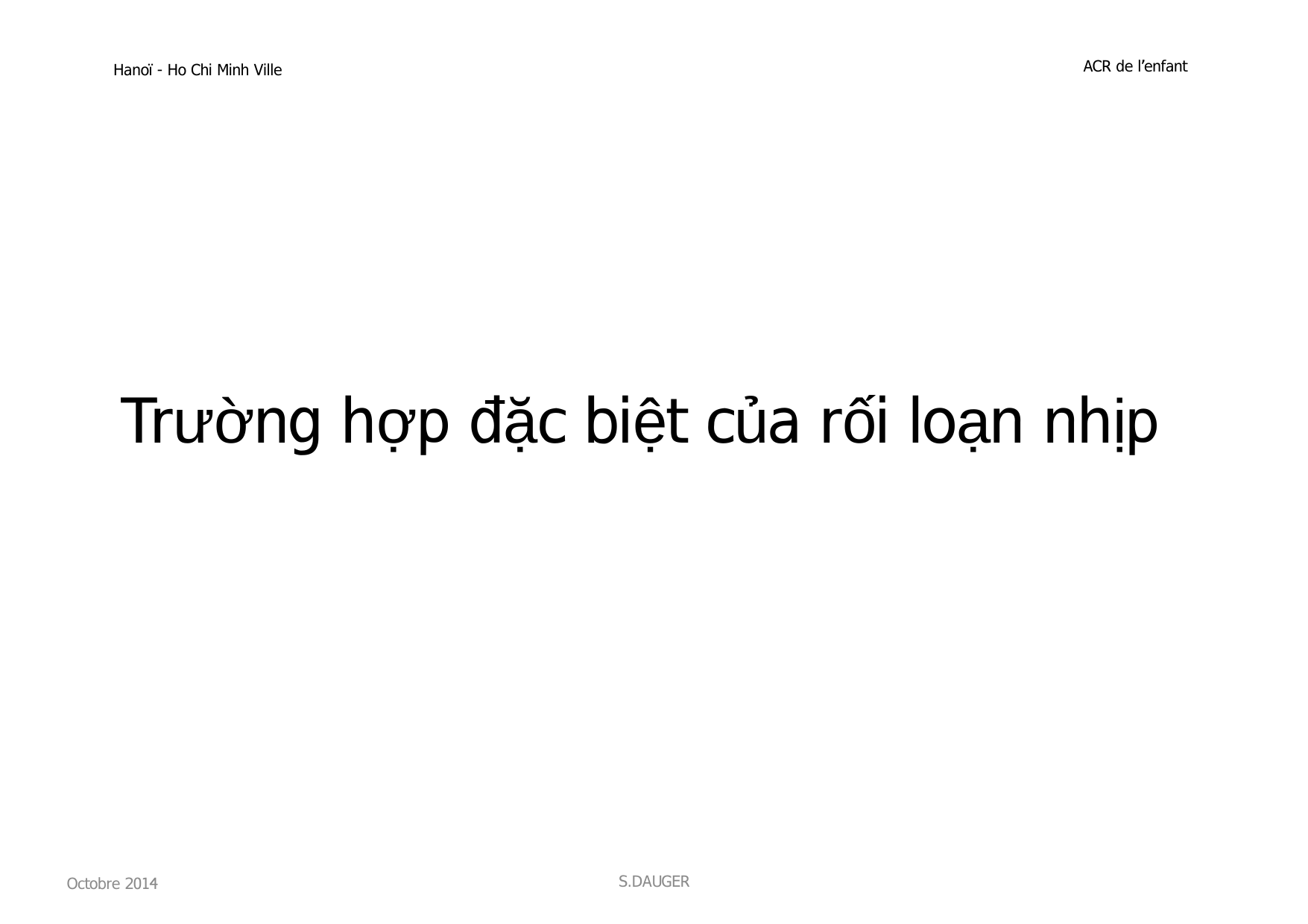

ACR de l’enfant
Hanoï - Ho Chi Minh Ville
Trường hợp đặc biệt của rối loạn nhịp
Octobre 2014
S.DAUGER